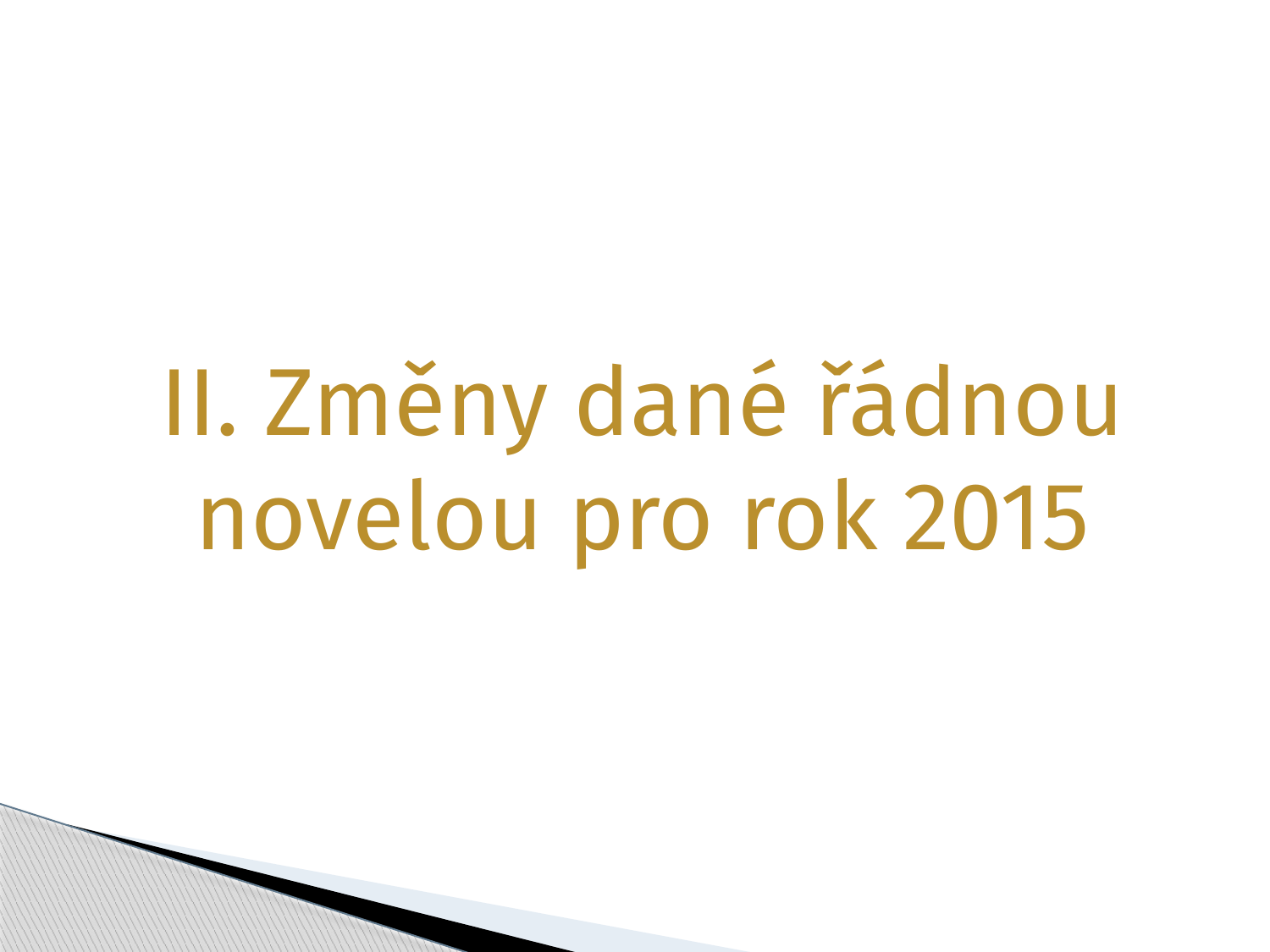

II. Změny dané řádnou novelou pro rok 2015